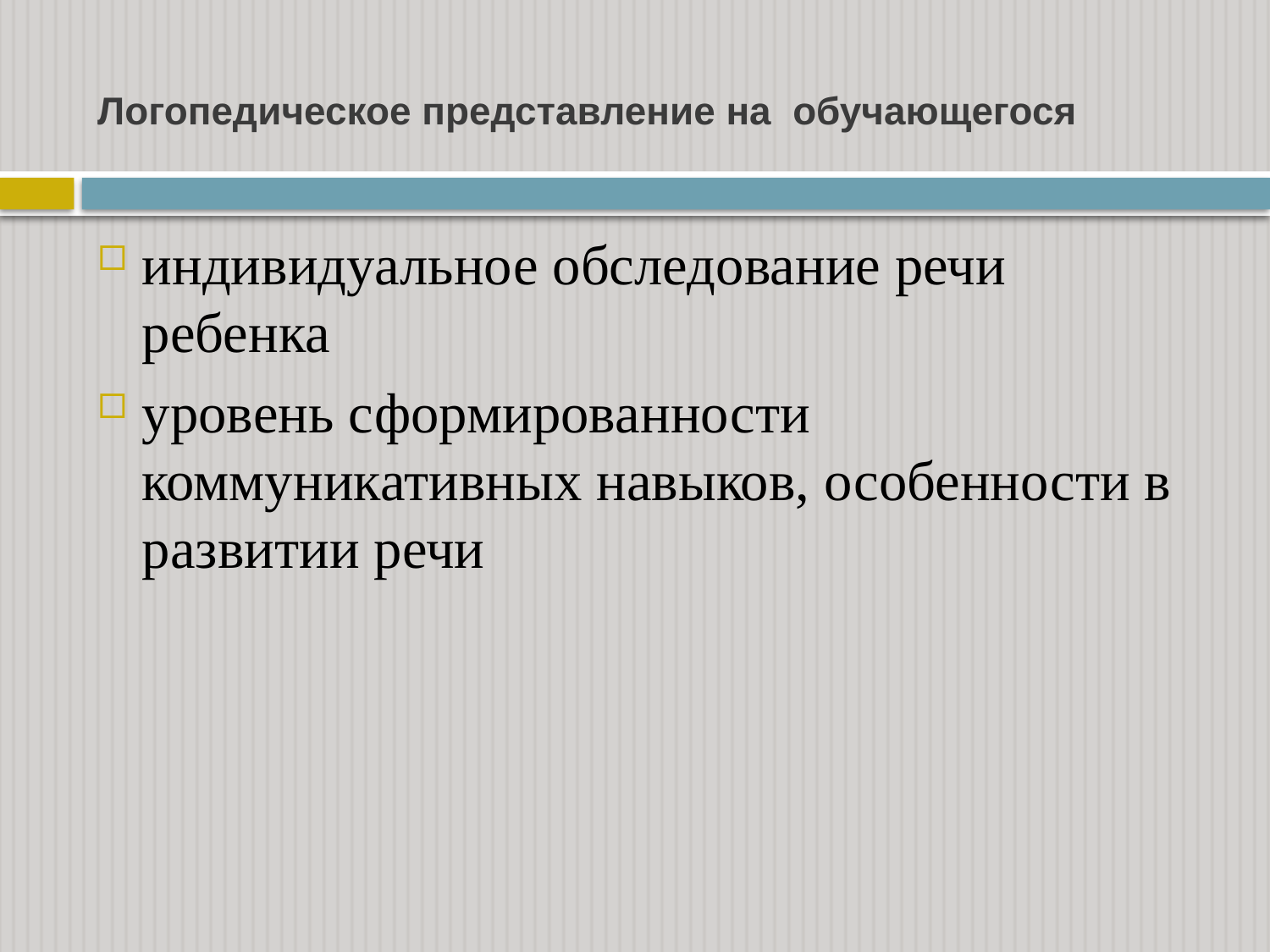

# Логопедическое представление на  обучающегося
индивидуальное обследование речи ребенка
уровень сформированности коммуникативных навыков, особенности в развитии речи